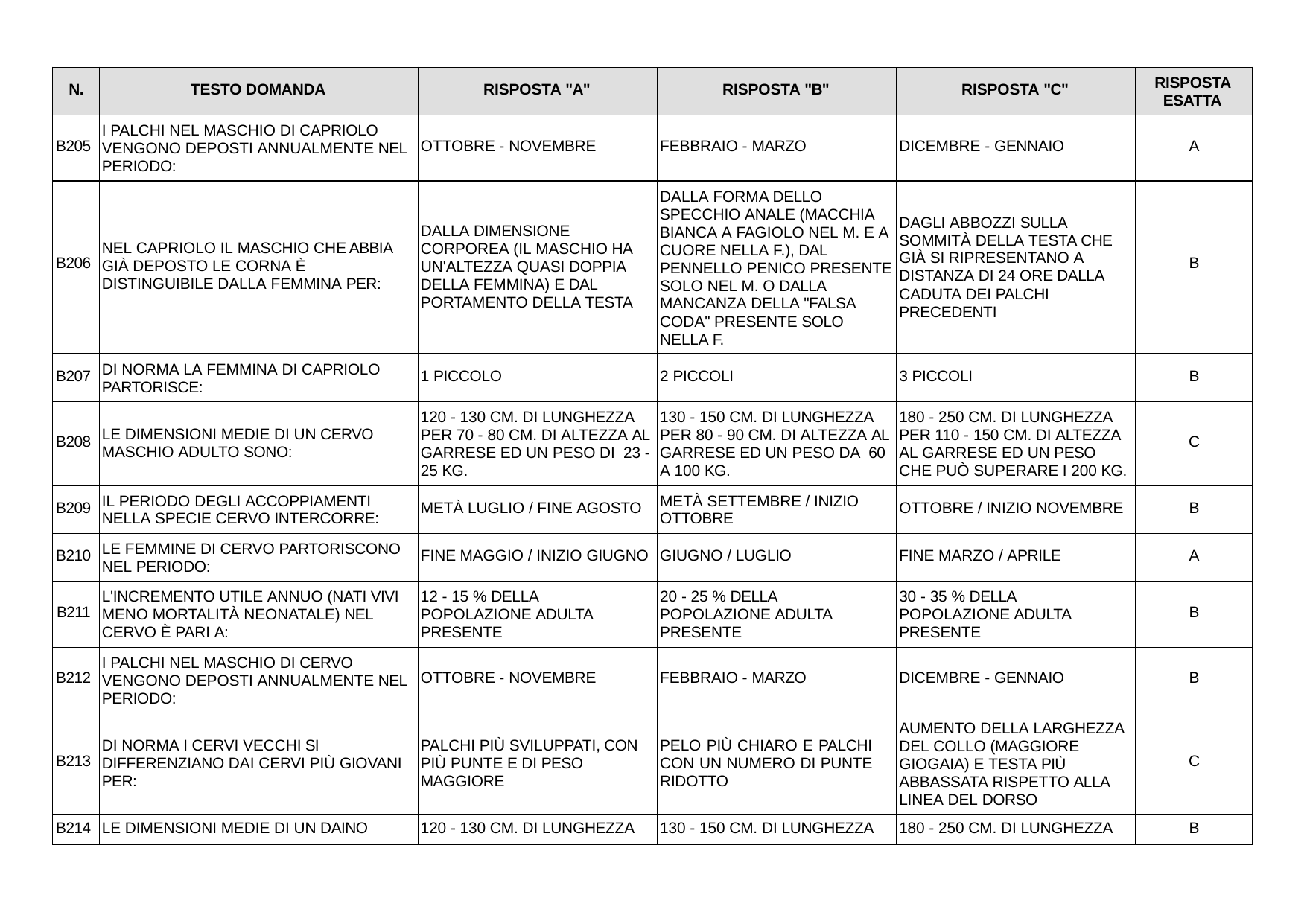

| N. | TESTO DOMANDA | RISPOSTA "A" | RISPOSTA "B" | RISPOSTA "C" | RISPOSTA ESATTA |
| --- | --- | --- | --- | --- | --- |
| B205 | I PALCHI NEL MASCHIO DI CAPRIOLO VENGONO DEPOSTI ANNUALMENTE NEL PERIODO: | OTTOBRE - NOVEMBRE | FEBBRAIO - MARZO | DICEMBRE - GENNAIO | A |
| B206 | NEL CAPRIOLO IL MASCHIO CHE ABBIA GIÀ DEPOSTO LE CORNA È DISTINGUIBILE DALLA FEMMINA PER: | DALLA DIMENSIONE CORPOREA (IL MASCHIO HA UN'ALTEZZA QUASI DOPPIA DELLA FEMMINA) E DAL PORTAMENTO DELLA TESTA | DALLA FORMA DELLO SPECCHIO ANALE (MACCHIA BIANCA A FAGIOLO NEL M. E A CUORE NELLA F.), DAL PENNELLO PENICO PRESENTE SOLO NEL M. O DALLA MANCANZA DELLA "FALSA CODA" PRESENTE SOLO NELLA F. | DAGLI ABBOZZI SULLA SOMMITÀ DELLA TESTA CHE GIÀ SI RIPRESENTANO A DISTANZA DI 24 ORE DALLA CADUTA DEI PALCHI PRECEDENTI | B |
| B207 | DI NORMA LA FEMMINA DI CAPRIOLO PARTORISCE: | 1 PICCOLO | 2 PICCOLI | 3 PICCOLI | B |
| B208 | LE DIMENSIONI MEDIE DI UN CERVO MASCHIO ADULTO SONO: | 120 - 130 CM. DI LUNGHEZZA PER 70 - 80 CM. DI ALTEZZA AL GARRESE ED UN PESO DI 23 - 25 KG. | 130 - 150 CM. DI LUNGHEZZA PER 80 - 90 CM. DI ALTEZZA AL GARRESE ED UN PESO DA 60 A 100 KG. | 180 - 250 CM. DI LUNGHEZZA PER 110 - 150 CM. DI ALTEZZA AL GARRESE ED UN PESO CHE PUÒ SUPERARE I 200 KG. | C |
| B209 | IL PERIODO DEGLI ACCOPPIAMENTI NELLA SPECIE CERVO INTERCORRE: | METÀ LUGLIO / FINE AGOSTO | METÀ SETTEMBRE / INIZIO OTTOBRE | OTTOBRE / INIZIO NOVEMBRE | B |
| B210 | LE FEMMINE DI CERVO PARTORISCONO NEL PERIODO: | FINE MAGGIO / INIZIO GIUGNO | GIUGNO / LUGLIO | FINE MARZO / APRILE | A |
| B211 | L'INCREMENTO UTILE ANNUO (NATI VIVI MENO MORTALITÀ NEONATALE) NEL CERVO È PARI A: | 12 - 15 % DELLA POPOLAZIONE ADULTA PRESENTE | 20 - 25 % DELLA POPOLAZIONE ADULTA PRESENTE | 30 - 35 % DELLA POPOLAZIONE ADULTA PRESENTE | B |
| B212 | I PALCHI NEL MASCHIO DI CERVO VENGONO DEPOSTI ANNUALMENTE NEL PERIODO: | OTTOBRE - NOVEMBRE | FEBBRAIO - MARZO | DICEMBRE - GENNAIO | B |
| B213 | DI NORMA I CERVI VECCHI SI DIFFERENZIANO DAI CERVI PIÙ GIOVANI PER: | PALCHI PIÙ SVILUPPATI, CON PIÙ PUNTE E DI PESO MAGGIORE | PELO PIÙ CHIARO E PALCHI CON UN NUMERO DI PUNTE RIDOTTO | AUMENTO DELLA LARGHEZZA DEL COLLO (MAGGIORE GIOGAIA) E TESTA PIÙ ABBASSATA RISPETTO ALLA LINEA DEL DORSO | C |
| B214 | LE DIMENSIONI MEDIE DI UN DAINO | 120 - 130 CM. DI LUNGHEZZA | 130 - 150 CM. DI LUNGHEZZA | 180 - 250 CM. DI LUNGHEZZA | B |